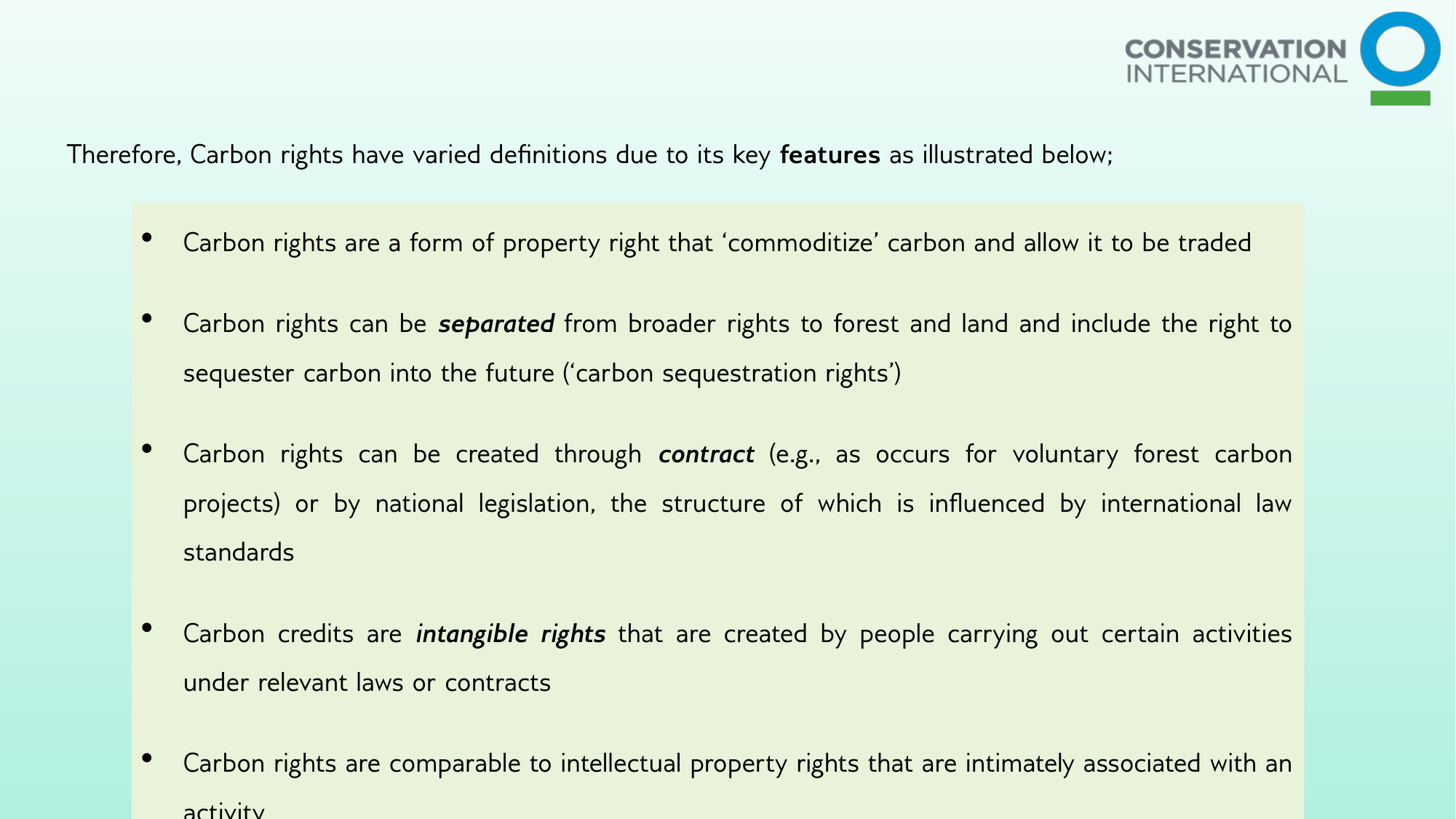

Therefore, Carbon rights have varied definitions due to its key features as illustrated below;
Carbon rights are a form of property right that ‘commoditize’ carbon and allow it to be traded
Carbon rights can be separated from broader rights to forest and land and include the right to sequester carbon into the future (‘carbon sequestration rights’)
Carbon rights can be created through contract (e.g., as occurs for voluntary forest carbon projects) or by national legislation, the structure of which is influenced by international law standards
Carbon credits are intangible rights that are created by people carrying out certain activities under relevant laws or contracts
Carbon rights are comparable to intellectual property rights that are intimately associated with an activity